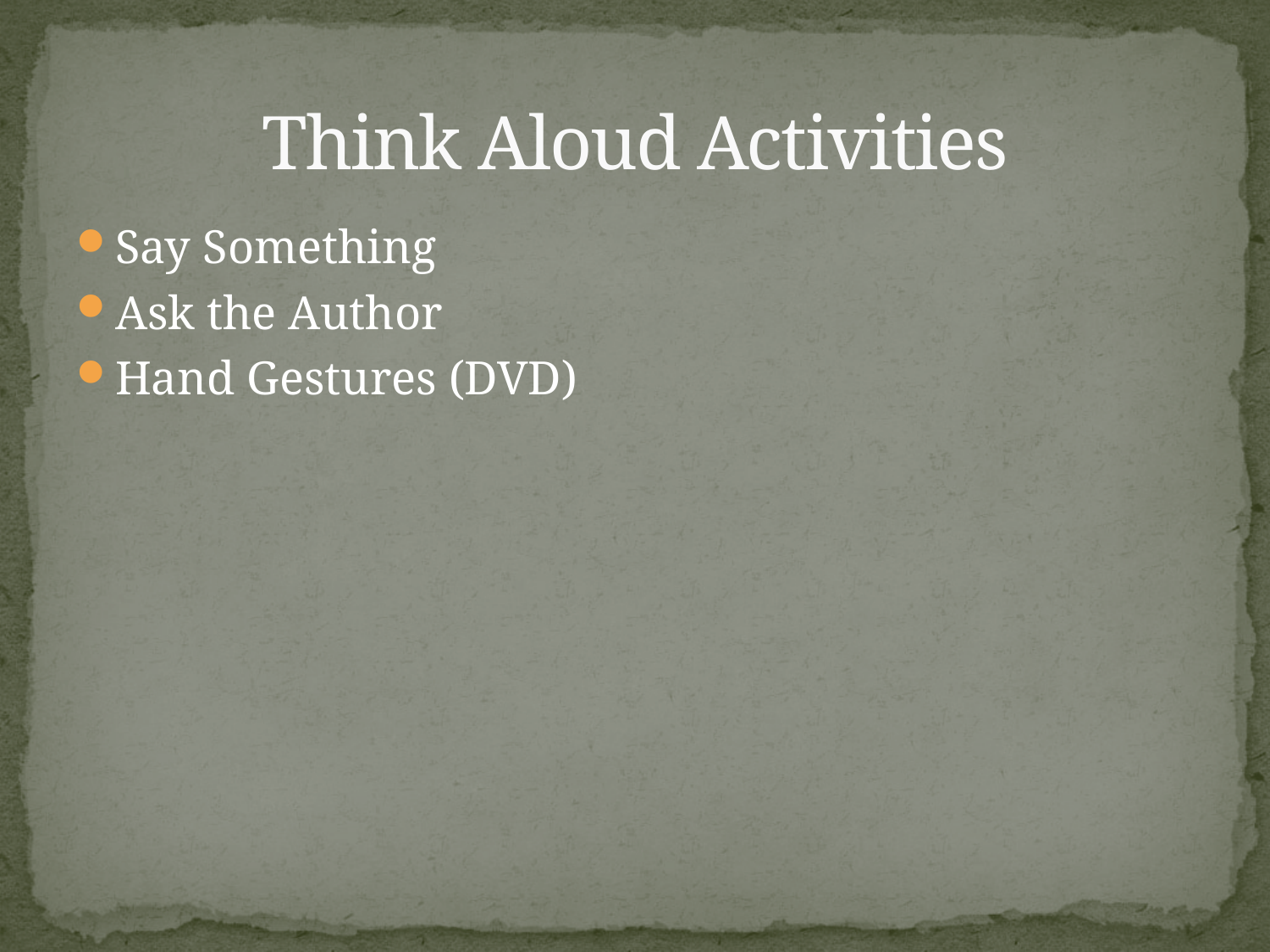

# Think Aloud Activities
Say Something
Ask the Author
Hand Gestures (DVD)